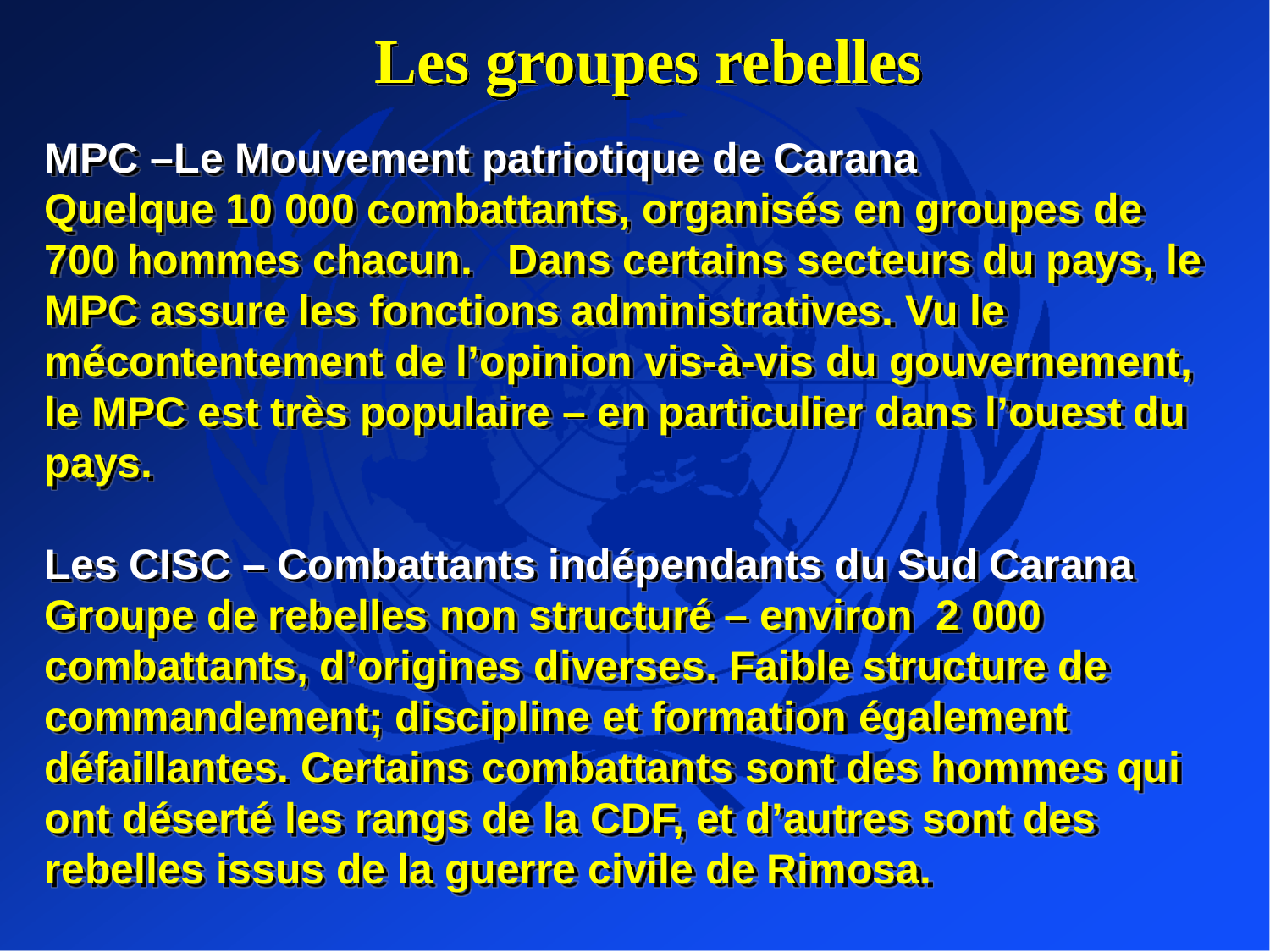

Les groupes rebelles

MPC –Le Mouvement patriotique de Carana
Quelque 10 000 combattants, organisés en groupes de
700 hommes chacun.   Dans certains secteurs du pays, le MPC assure les fonctions administratives. Vu le mécontentement de l’opinion vis-à-vis du gouvernement, le MPC est très populaire – en particulier dans l’ouest du pays.

Les CISC – Combattants indépendants du Sud Carana
Groupe de rebelles non structuré – environ  2 000 combattants, d’origines diverses. Faible structure de commandement; discipline et formation également défaillantes. Certains combattants sont des hommes qui ont déserté les rangs de la CDF, et d’autres sont des rebelles issus de la guerre civile de Rimosa.